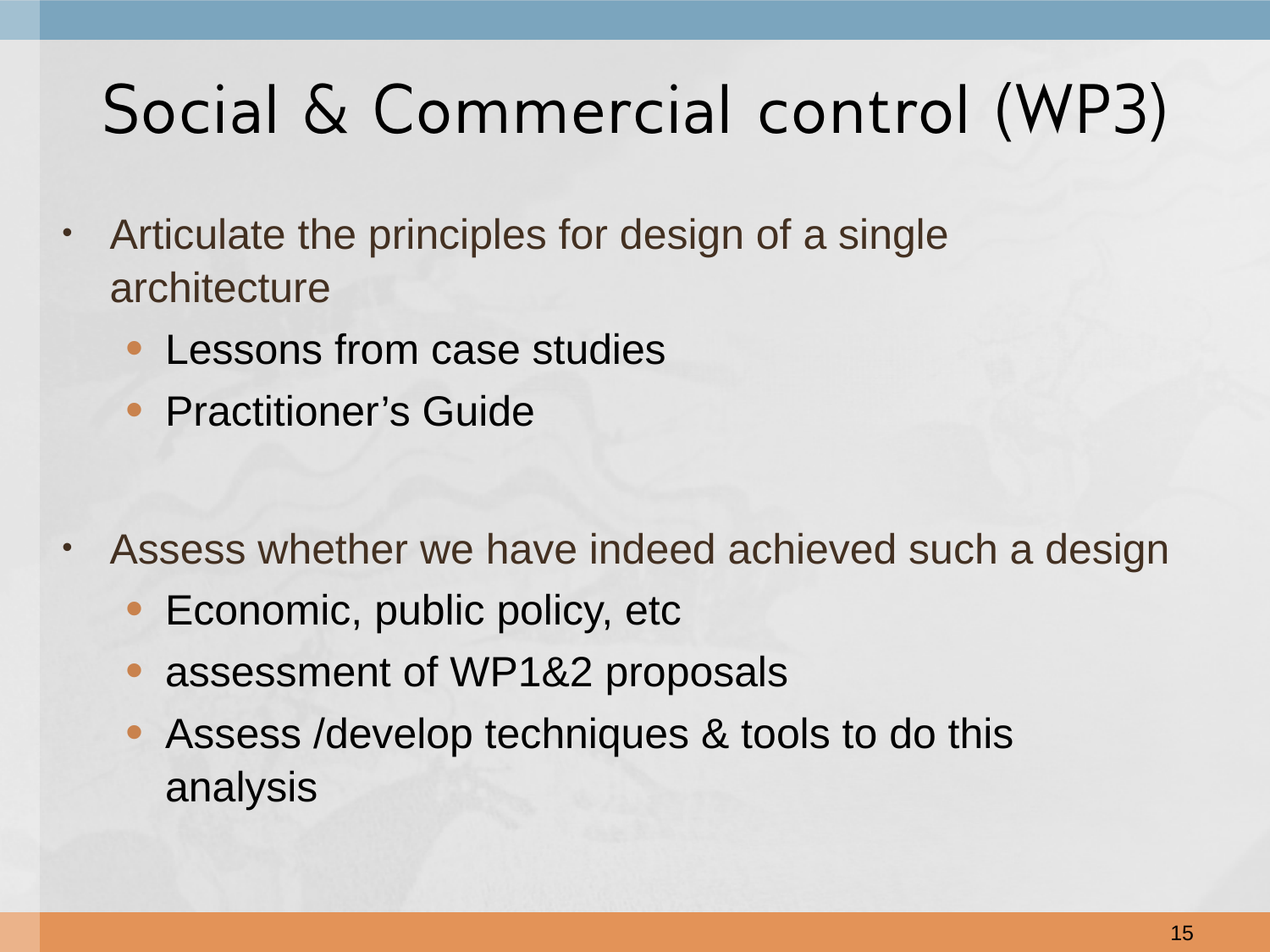

# Social & Commercial control (WP3)
Articulate the principles for design of a single architecture
Lessons from case studies
Practitioner’s Guide

Assess whether we have indeed achieved such a design
Economic, public policy, etc
assessment of WP1&2 proposals
Assess /develop techniques & tools to do this analysis
15